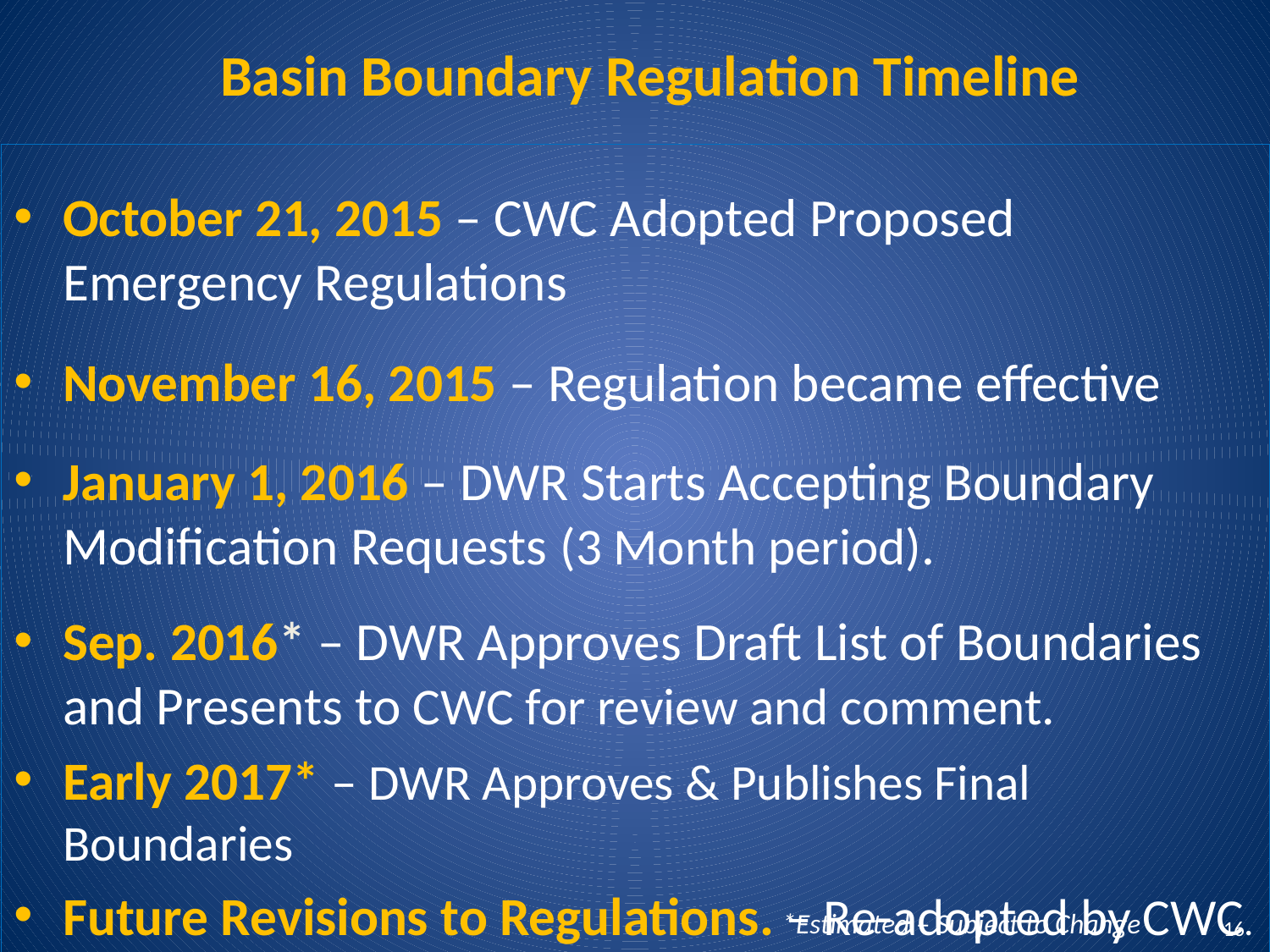

# Basin Boundary Regulation Timeline

October 21, 2015 – CWC Adopted Proposed Emergency Regulations

November 16, 2015 – Regulation became effective

January 1, 2016 – DWR Starts Accepting Boundary Modification Requests (3 Month period).

Sep. 2016* – DWR Approves Draft List of Boundaries and Presents to CWC for review and comment.
Early 2017* – DWR Approves & Publishes Final Boundaries
Future Revisions to Regulations. – Re-adopted by CWC.
*Estimated – Subject to Change
16